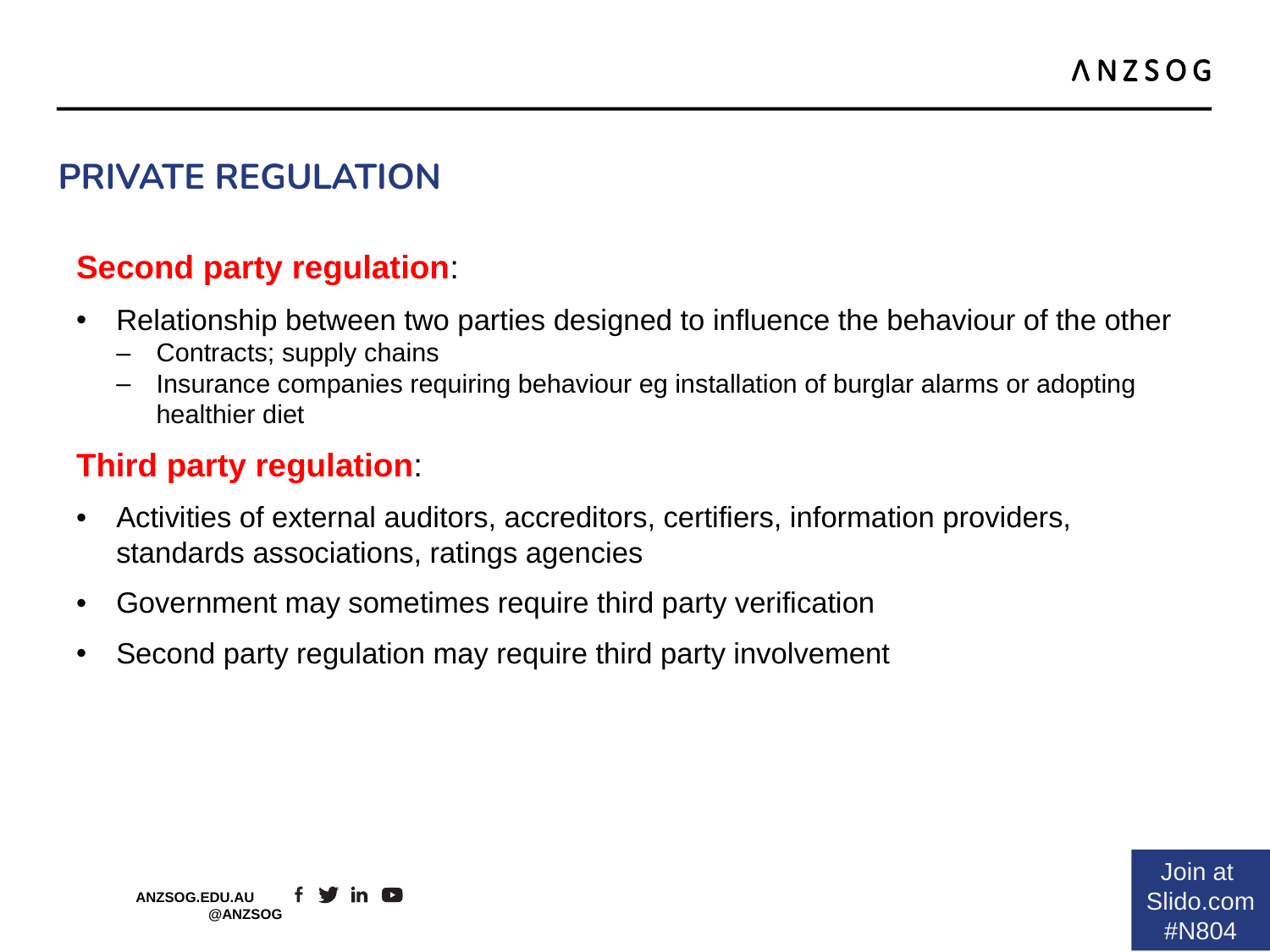

# Private regulation
Second party regulation:
Relationship between two parties designed to influence the behaviour of the other
Contracts; supply chains
Insurance companies requiring behaviour eg installation of burglar alarms or adopting healthier diet
Third party regulation:
Activities of external auditors, accreditors, certifiers, information providers, standards associations, ratings agencies
Government may sometimes require third party verification
Second party regulation may require third party involvement
Join at
Slido.com
#N804